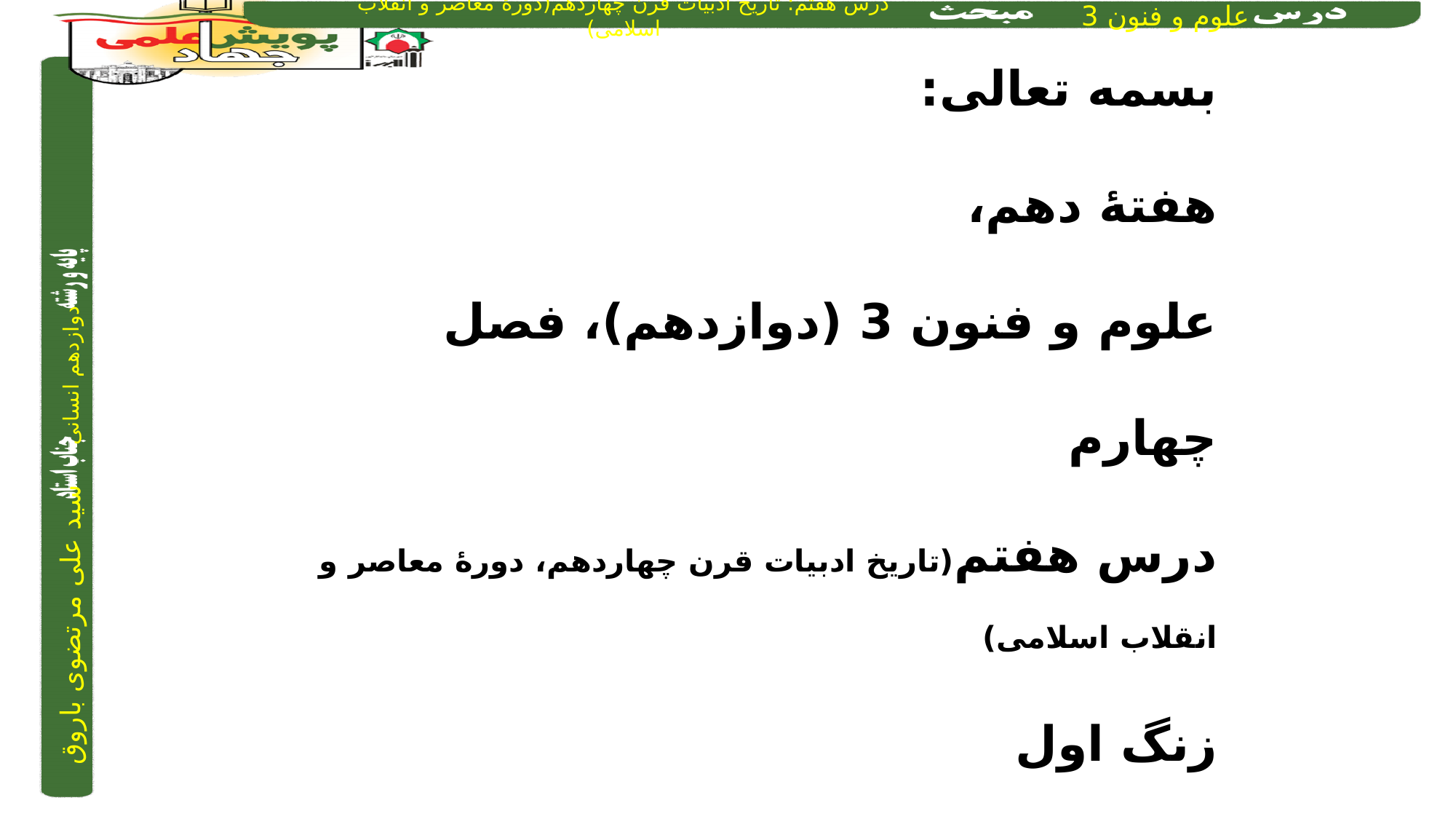

بسمه تعالی:
هفتۀ دهم،
علوم و فنون 3 (دوازدهم)، فصل چهارم
درس هفتم(تاریخ ادبیات قرن چهاردهم، دورۀ معاصر و انقلاب اسلامی)
زنگ اول
مدرس: دکتر سید علی مرتضوی باروق
Adabiat_mortazavi